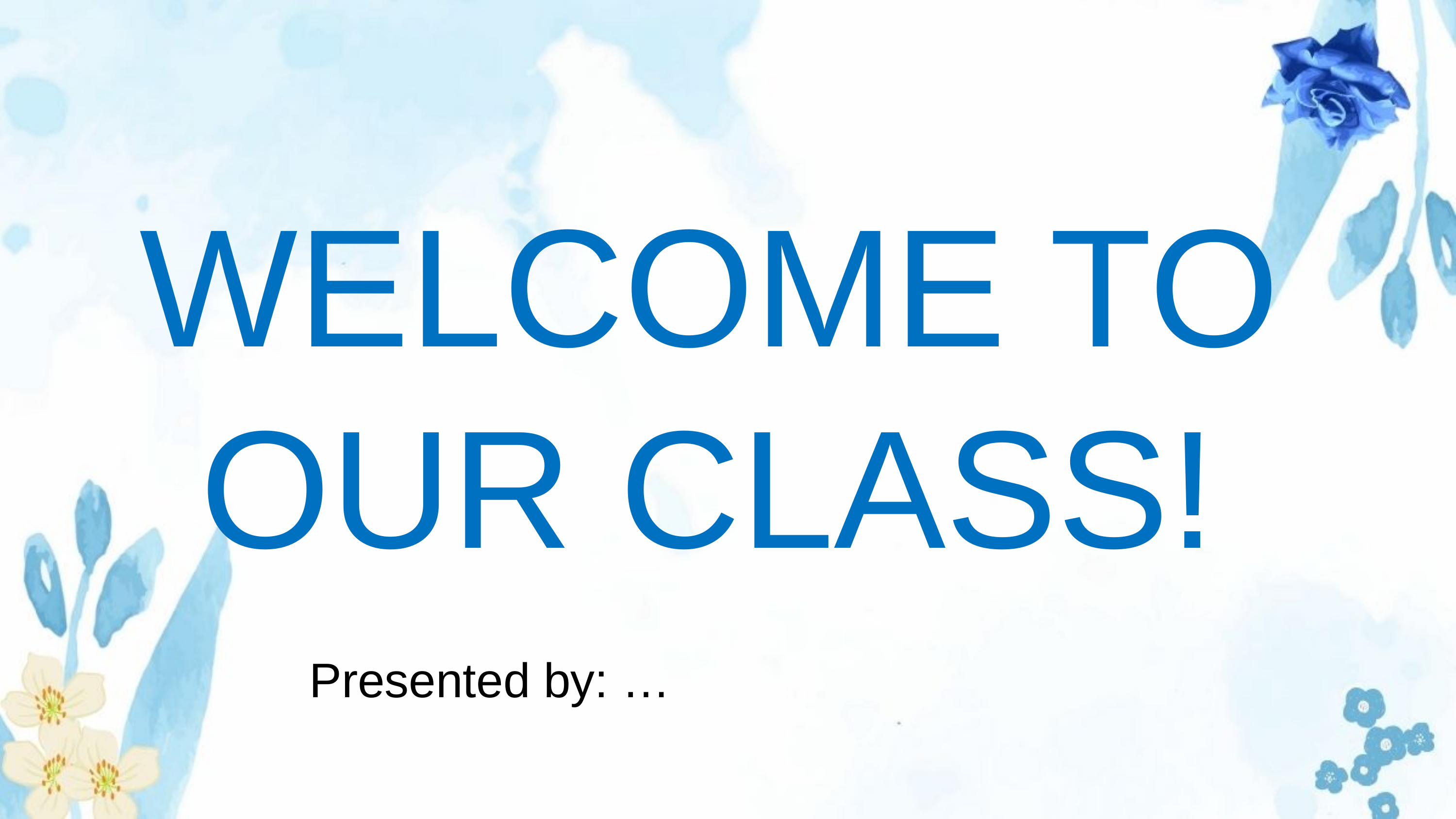

WELCOME TO OUR CLASS!
Presented by: …